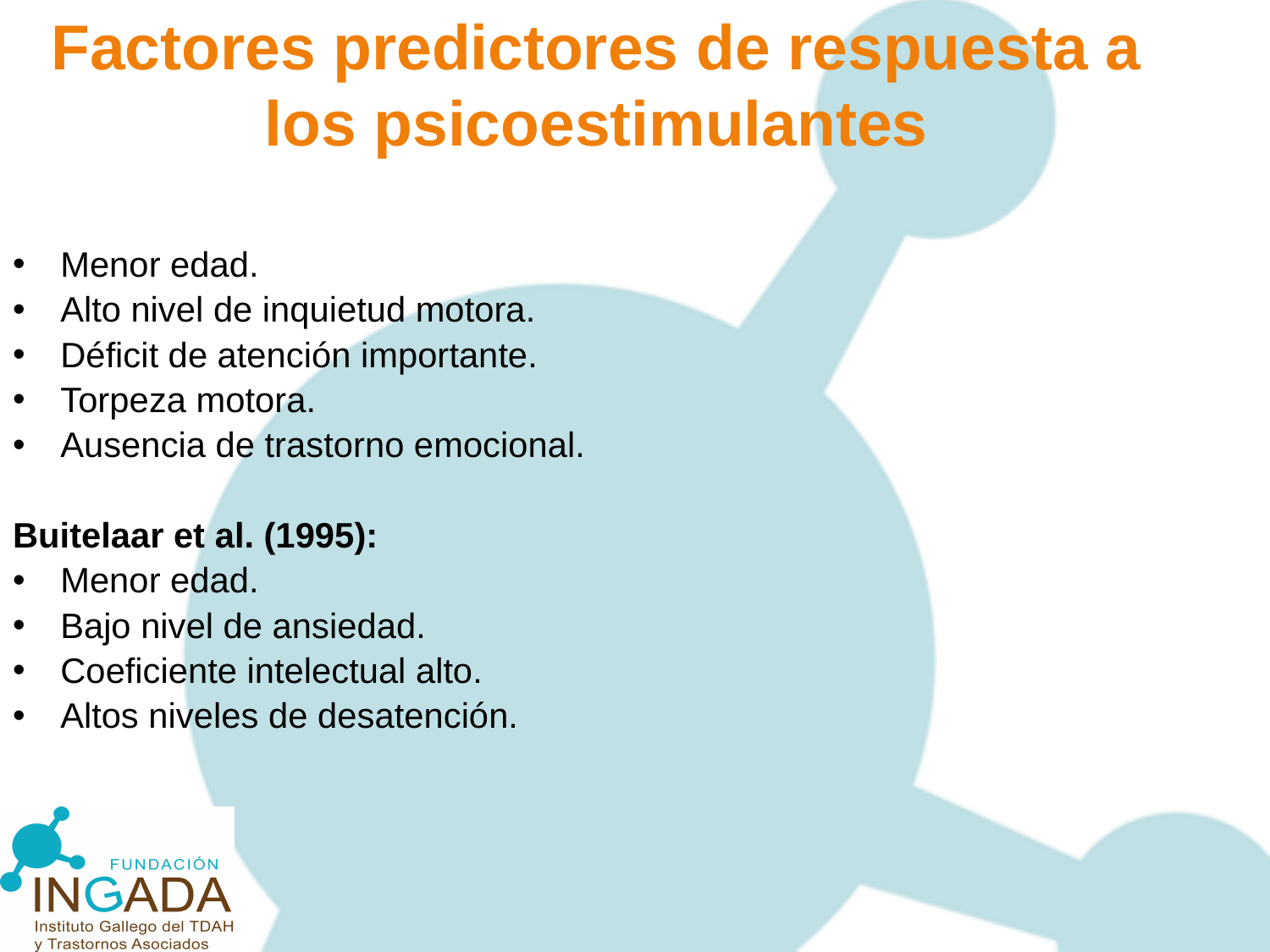

Factores predictores de respuesta a los psicoestimulantes
Taylor (1987):
Menor edad.
Alto nivel de inquietud motora.
Déficit de atención importante.
Torpeza motora.
Ausencia de trastorno emocional.

Buitelaar et al. (1995):
Menor edad.
Bajo nivel de ansiedad.
Coeficiente intelectual alto.
Altos niveles de desatención.